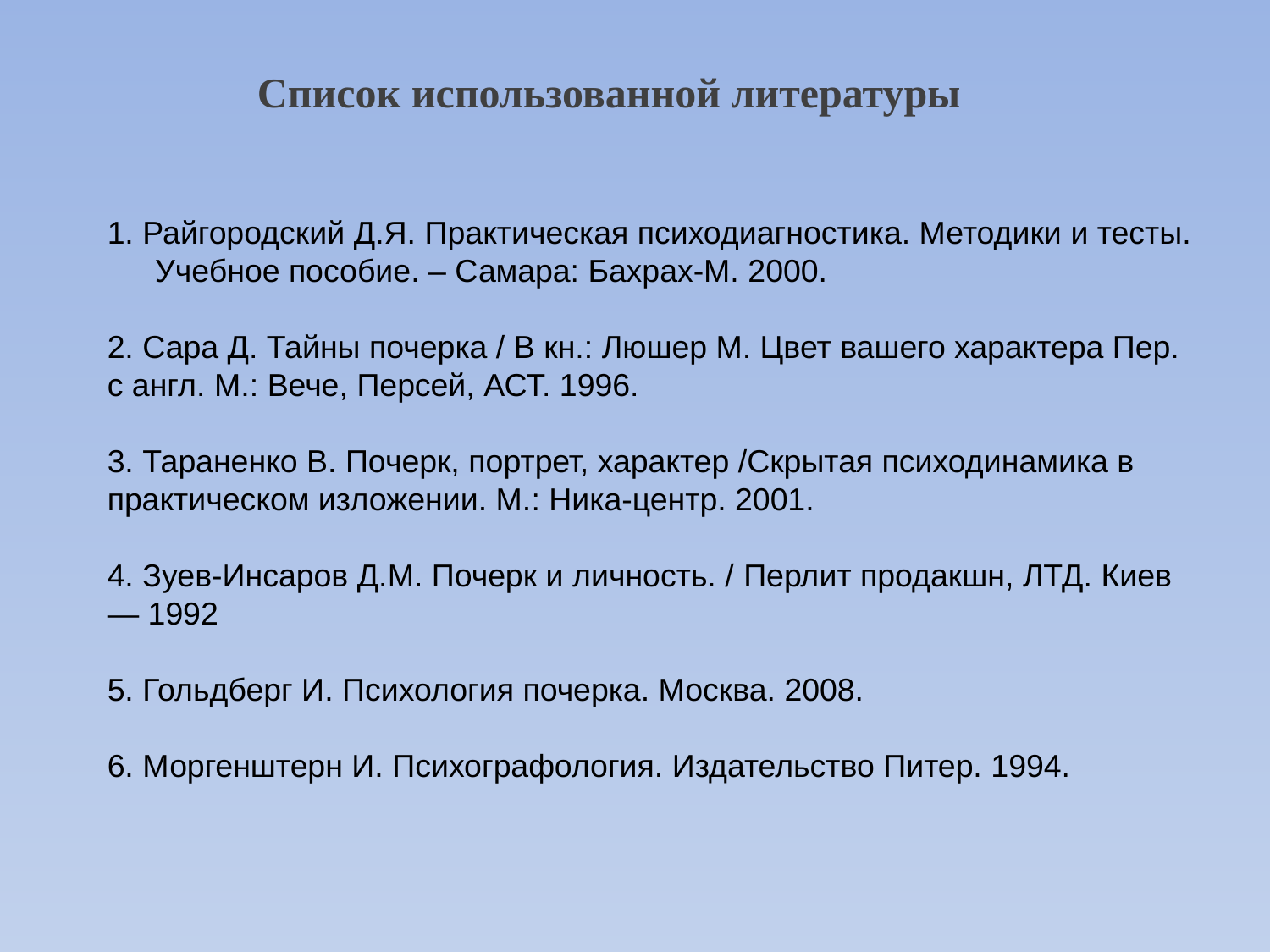

Список использованной литературы
1. Райгородский Д.Я. Практическая психодиагностика. Методики и тесты. Учебное пособие. – Самара: Бахрах-М. 2000.

2. Сара Д. Тайны почерка / В кн.: Люшер М. Цвет вашего характера Пер. с англ. М.: Вече, Персей, АСТ. 1996.

3. Тараненко В. Почерк, портрет, характер /Скрытая психодинамика в практическом изложении. М.: Ника-центр. 2001.

4. Зуев-Инсаров Д.М. Почерк и личность. / Перлит продакшн, ЛТД. Киев — 1992

5. Гольдберг И. Психология почерка. Москва. 2008.

6. Моргенштерн И. Психографология. Издательство Питер. 1994.